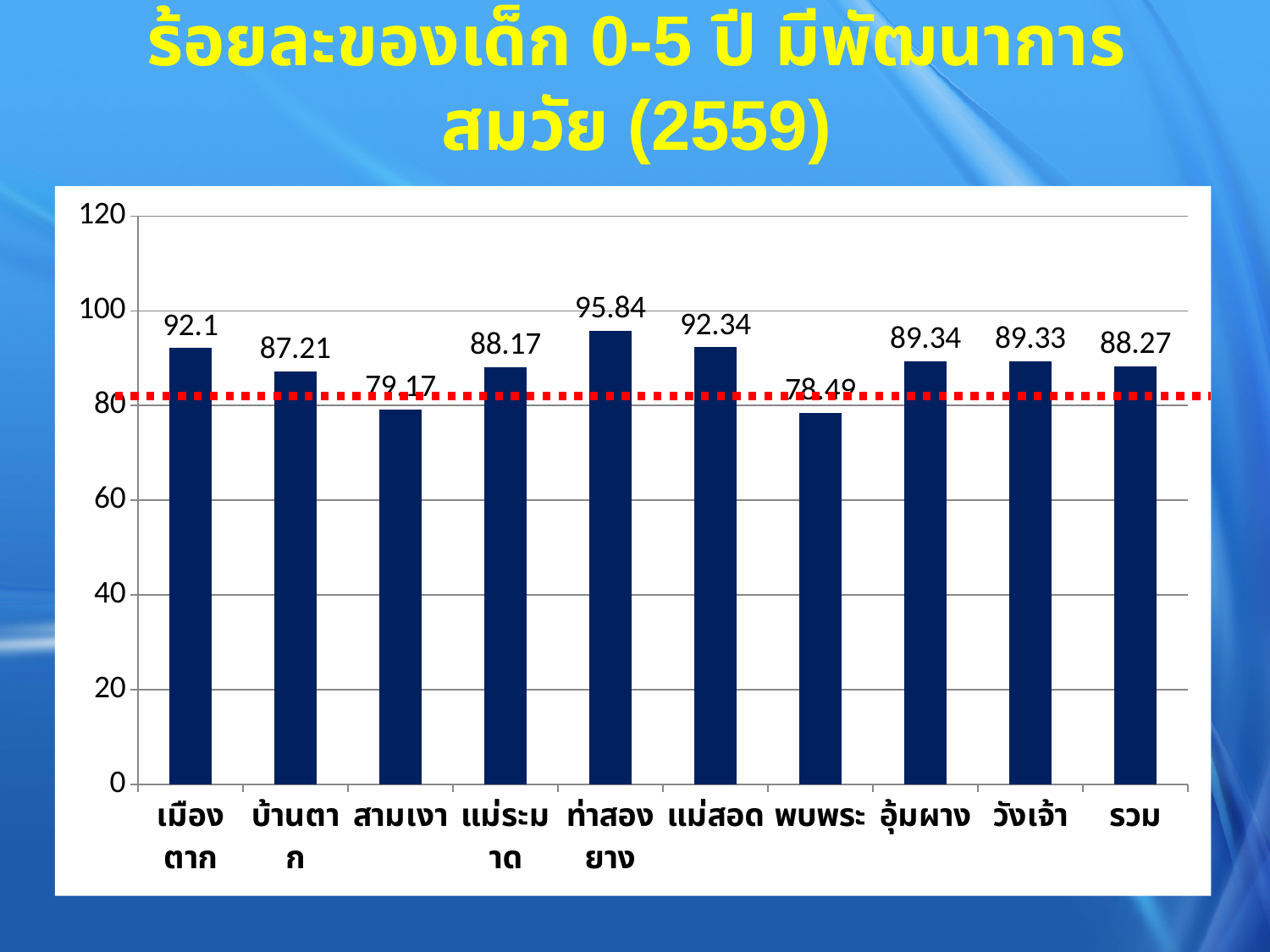

# ร้อยละของเด็ก 0-5 ปี มีพัฒนาการสมวัย (2559)

### Chart

| Category | ชุดข้อมูล 1 |
|---|---|
| เมืองตาก | 92.1 |
| บ้านตาก | 87.21 |
| สามเงา | 79.17 |
| แม่ระมาด | 88.17 |
| ท่าสองยาง | 95.84 |
| แม่สอด | 92.34 |
| พบพระ | 78.49 |
| อุ้มผาง  | 89.34 |
| วังเจ้า | 89.33 |
| รวม | 88.27 |